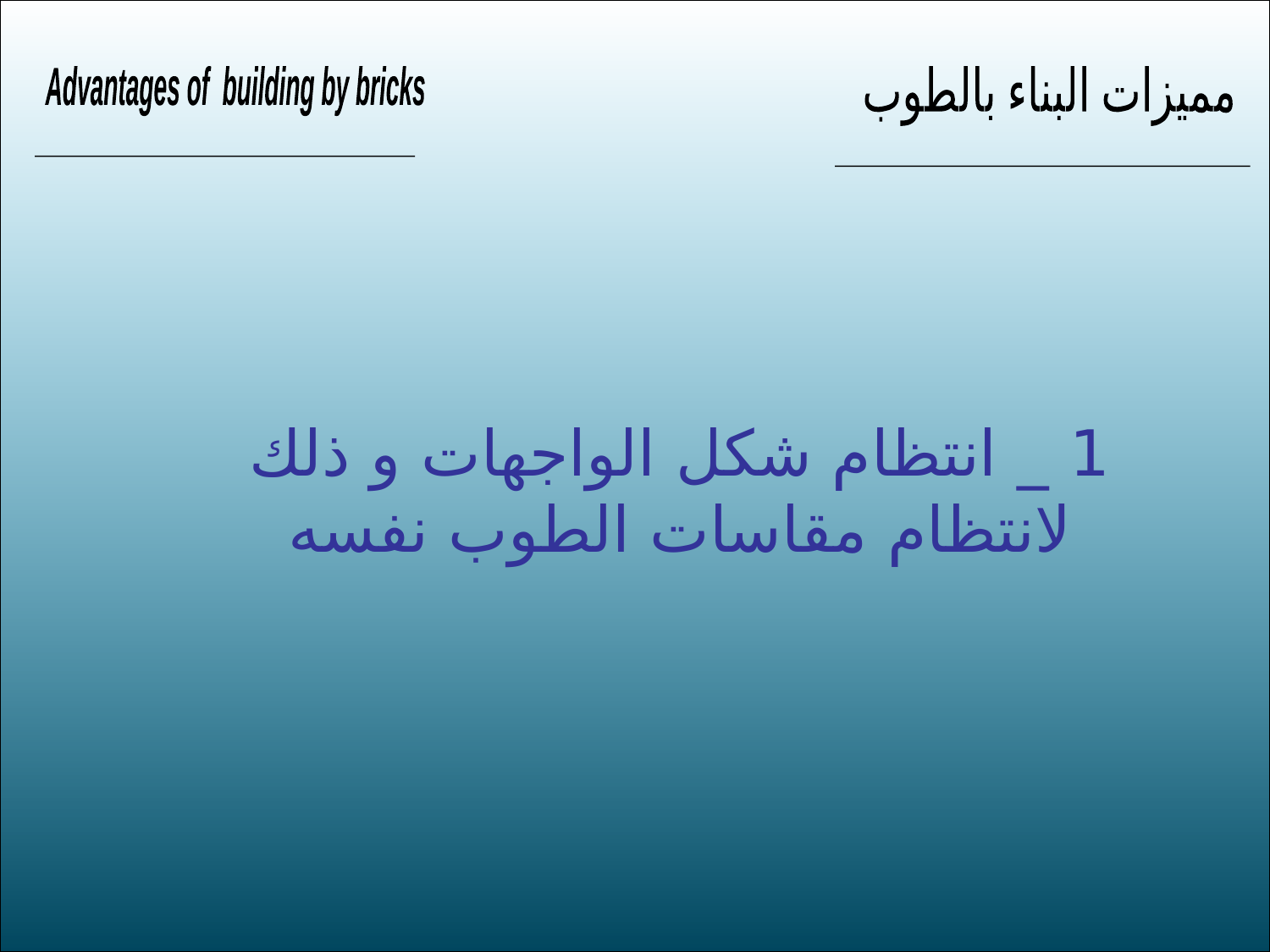

Advantages of  building by bricks
مميزات البناء بالطوب

1 _ انتظام شكل الواجهات و ذلك لانتظام مقاسات الطوب نفسه